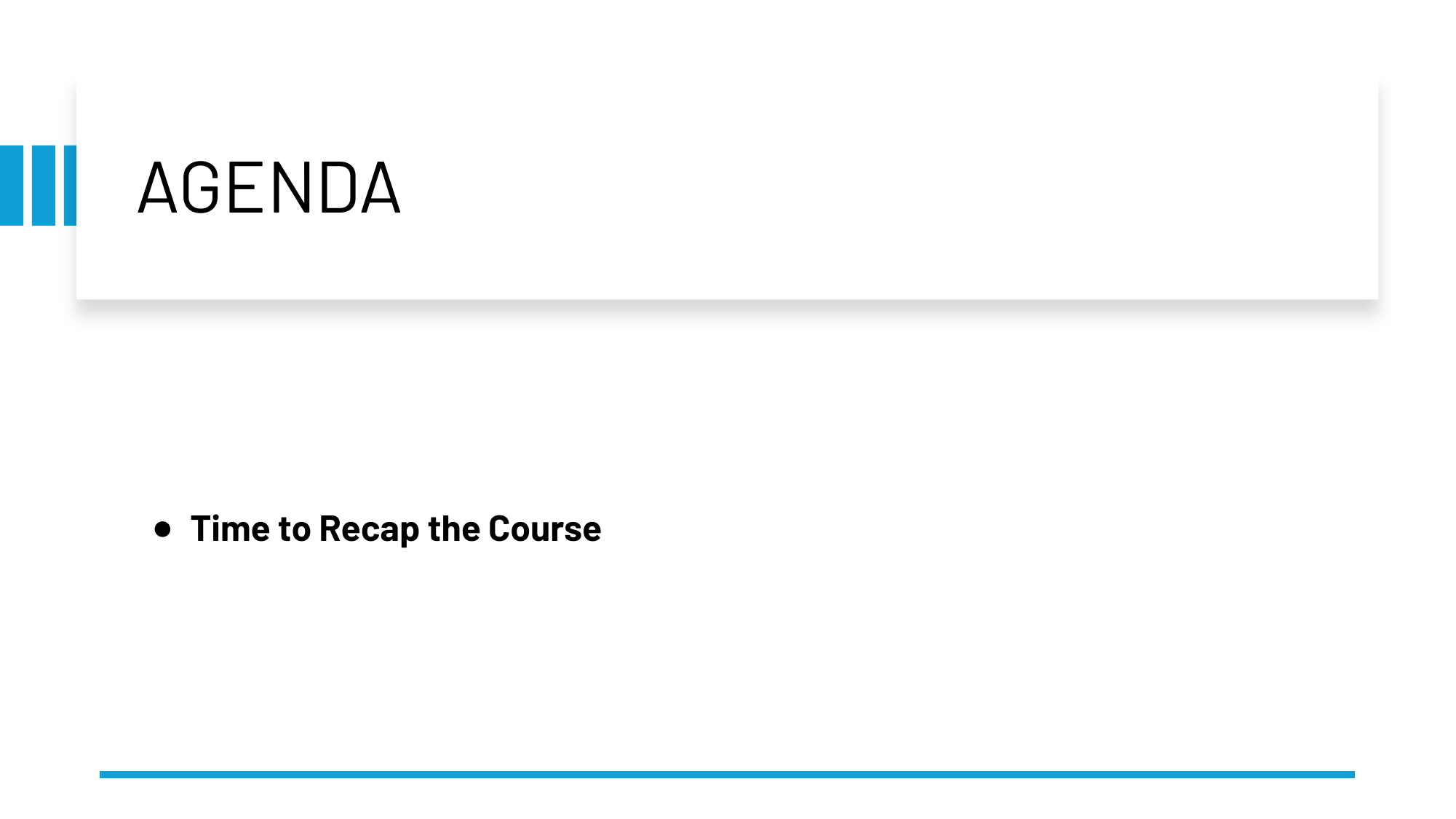

# AGENDA

Time to Recap the Course